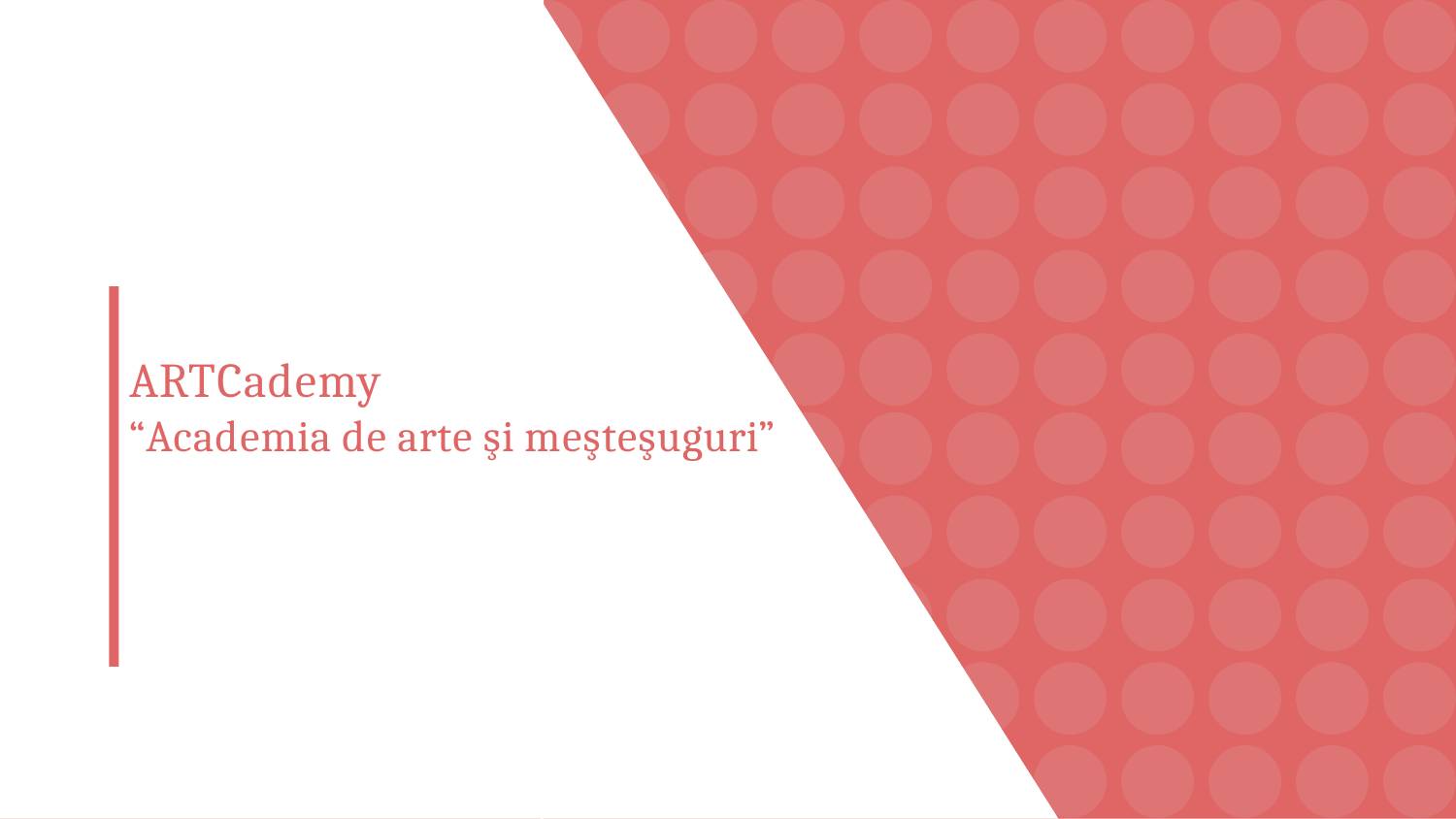

# ARTCademy
“Academia de arte şi meşteşuguri”